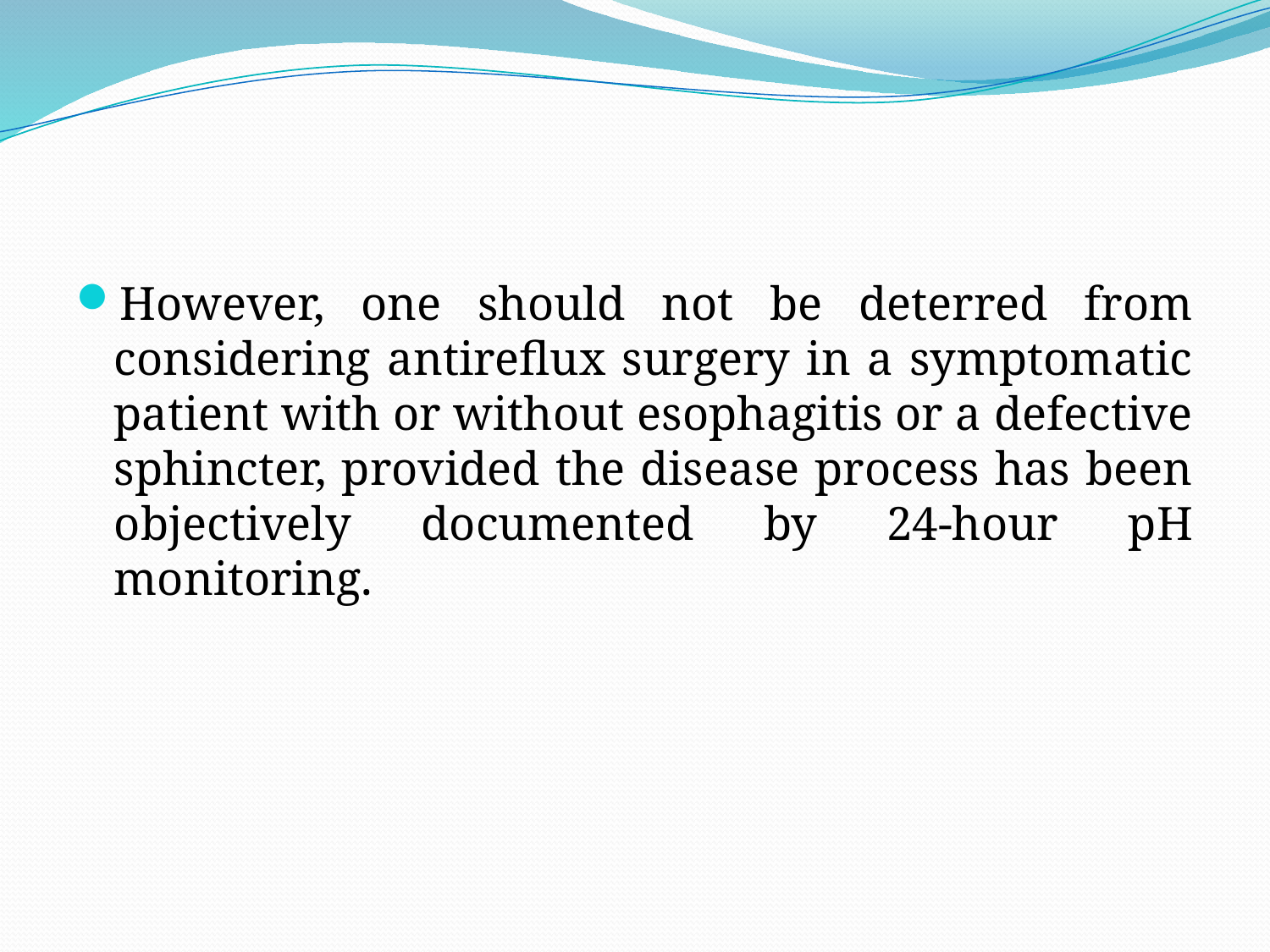

#
However, one should not be deterred from considering antireflux surgery in a symptomatic patient with or without esophagitis or a defective sphincter, provided the disease process has been objectively documented by 24-hour pH monitoring.